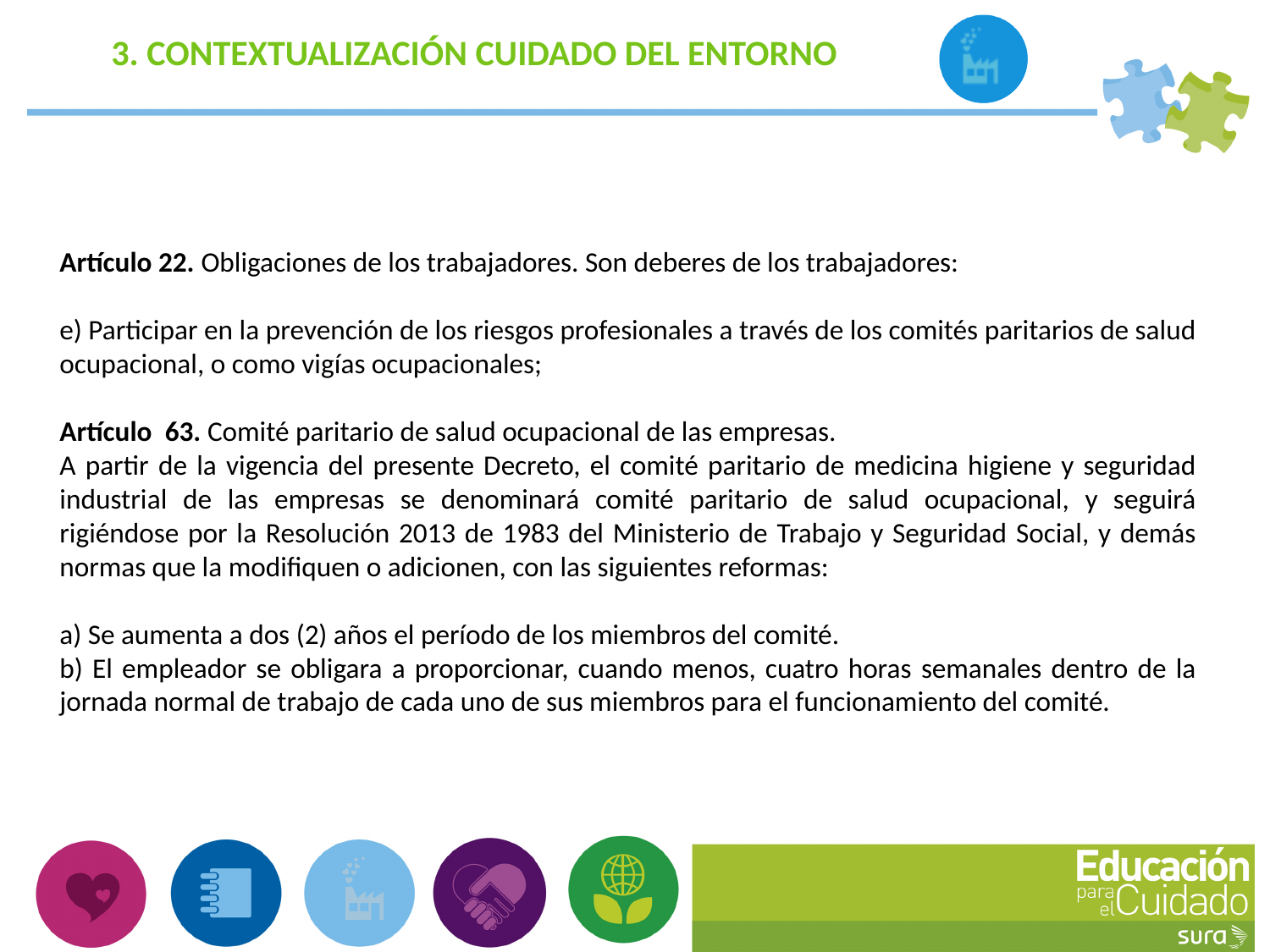

3. CONTEXTUALIZACIÓN CUIDADO DEL ENTORNO

Artículo 22. Obligaciones de los trabajadores. Son deberes de los trabajadores:

e) Participar en la prevención de los riesgos profesionales a través de los comités paritarios de salud ocupacional, o como vigías ocupacionales;
Artículo  63. Comité paritario de salud ocupacional de las empresas.
A partir de la vigencia del presente Decreto, el comité paritario de medicina higiene y seguridad industrial de las empresas se denominará comité paritario de salud ocupacional, y seguirá rigiéndose por la Resolución 2013 de 1983 del Ministerio de Trabajo y Seguridad Social, y demás normas que la modifiquen o adicionen, con las siguientes reformas:

a) Se aumenta a dos (2) años el período de los miembros del comité.
b) El empleador se obligara a proporcionar, cuando menos, cuatro horas semanales dentro de la jornada normal de trabajo de cada uno de sus miembros para el funcionamiento del comité.